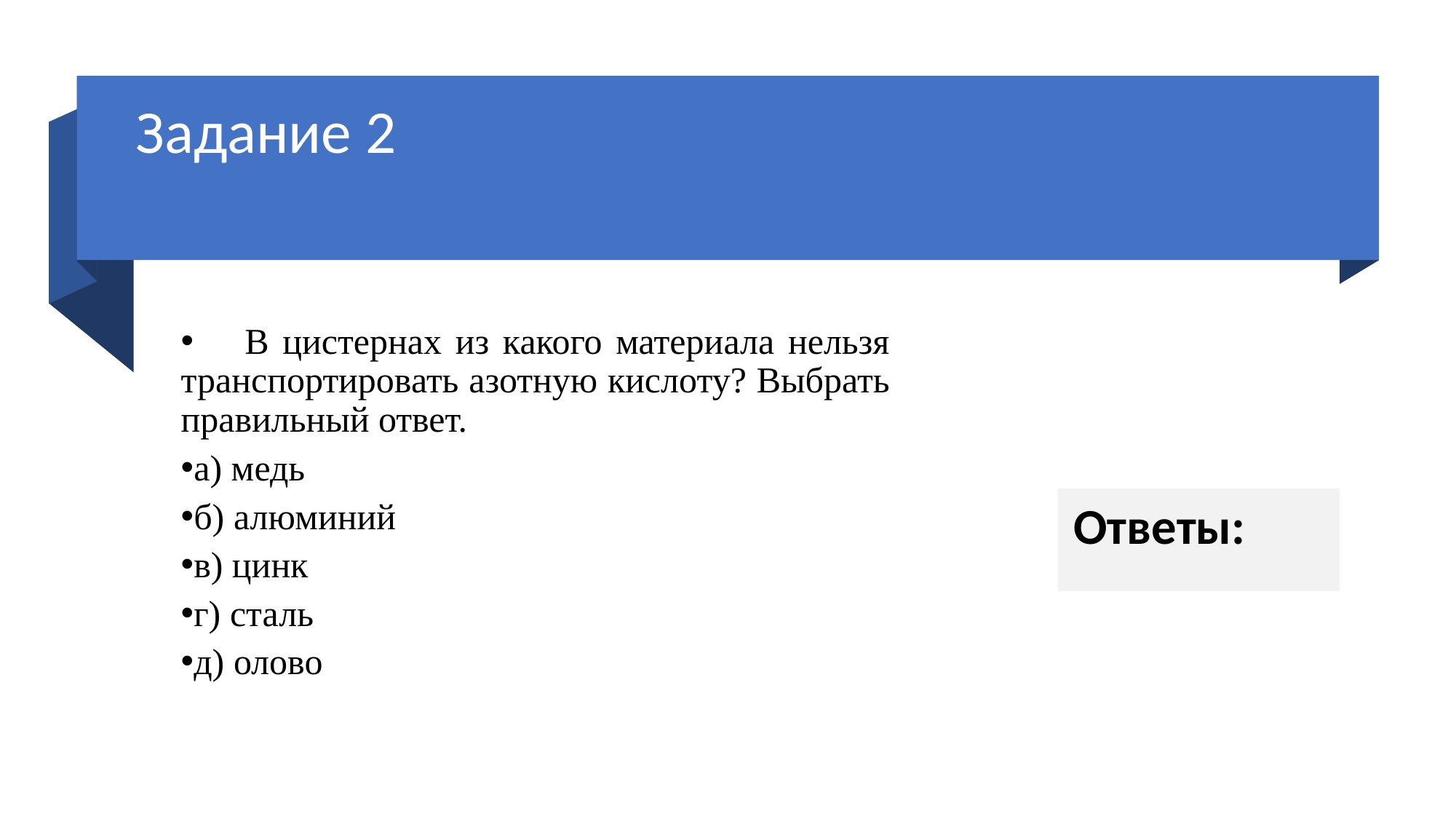

# Задание 2
    В цистернах из какого материала нельзя транспортировать азотную кислоту? Выбрать правильный ответ.
а) медь
б) алюминий
в) цинк
г) сталь
д) олово

| Ответы: |
| --- |